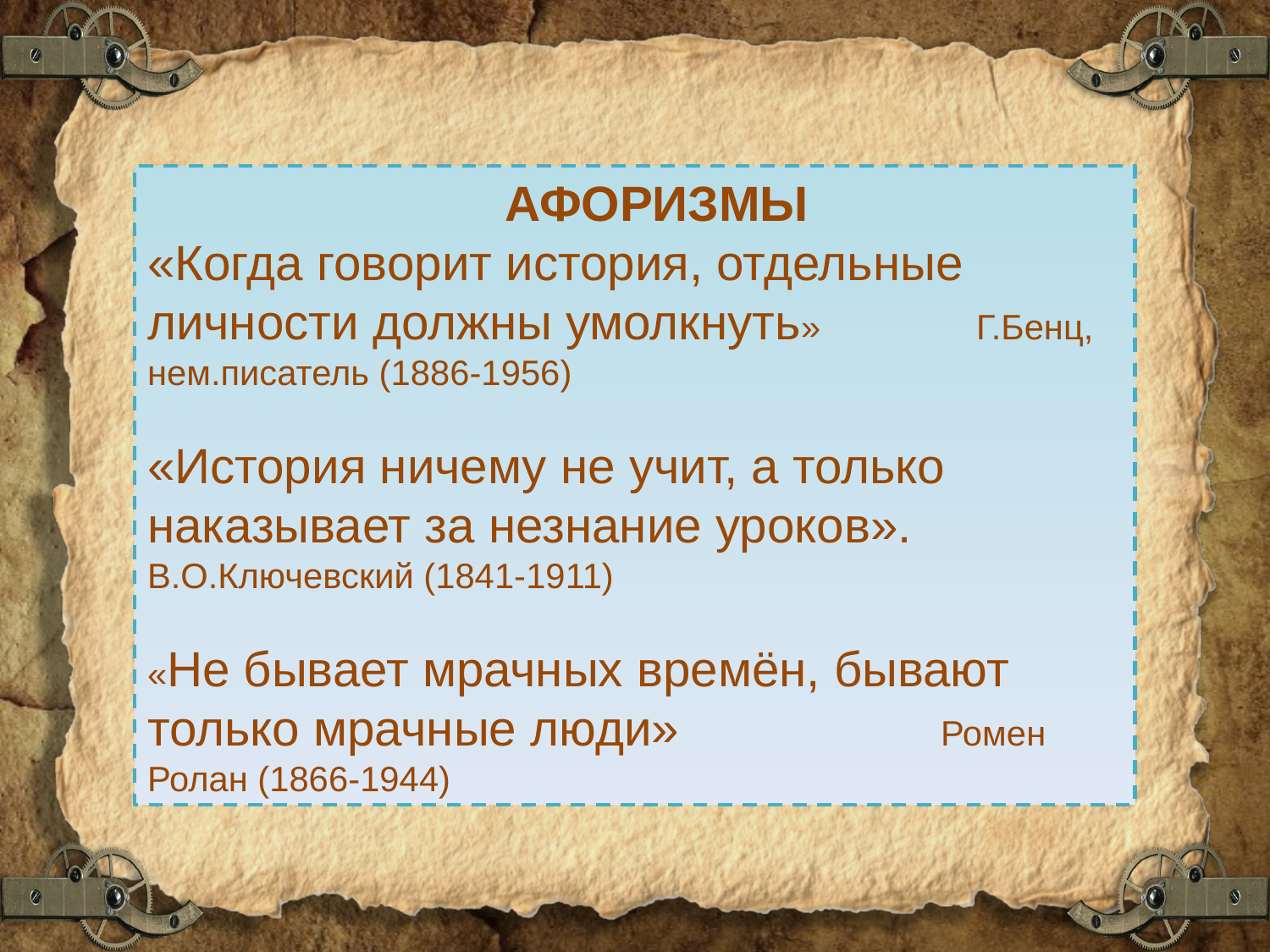

АФОРИЗМЫ
«Когда говорит история, отдельные личности должны умолкнуть»                Г.Бенц, нем.писатель (1886-1956)

«История ничему не учит, а только наказывает за незнание уроков».                В.О.Ключевский (1841-1911)

«Не бывает мрачных времён, бывают только мрачные люди»                   Ромен Ролан (1866-1944)